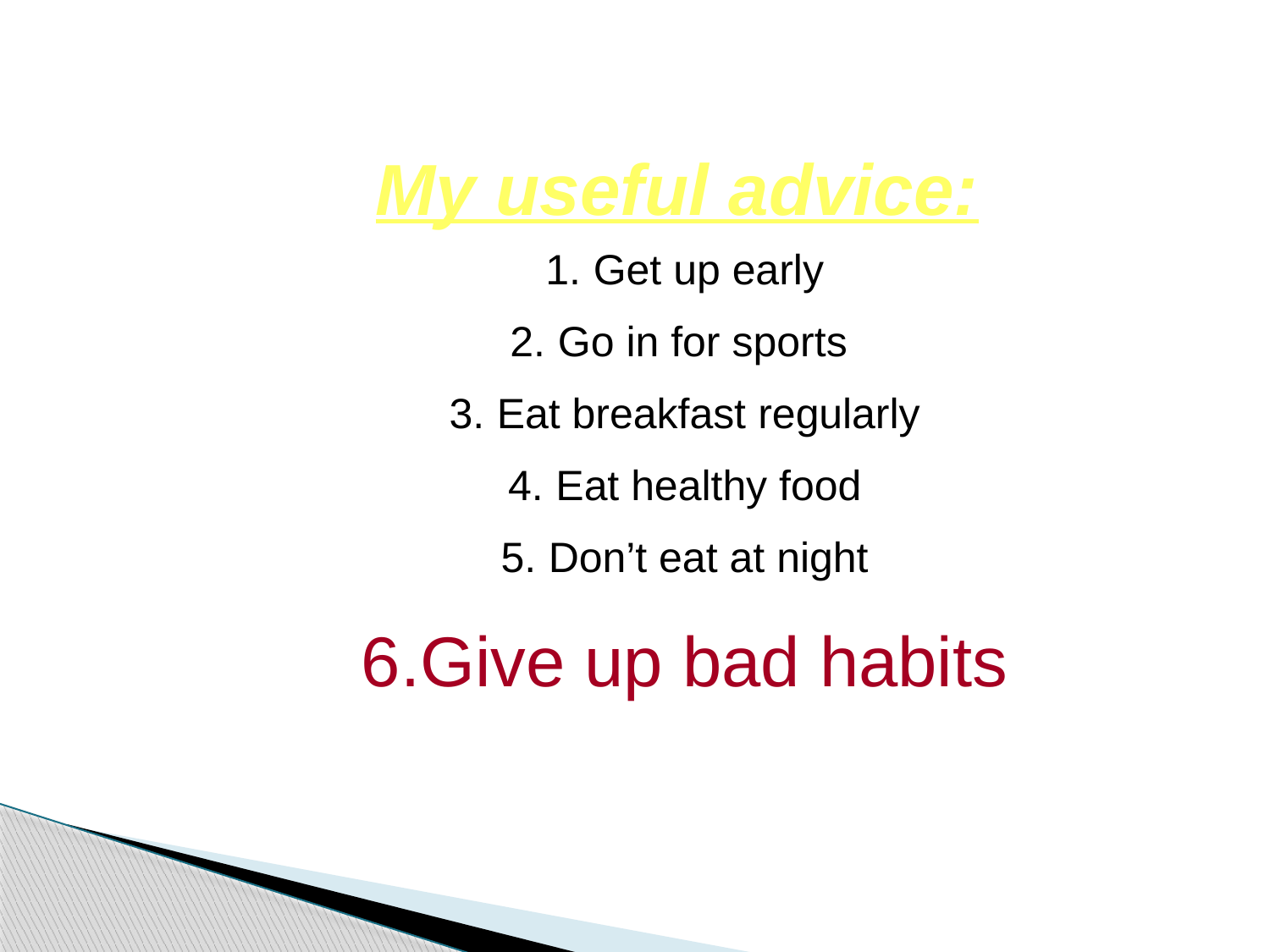

# My useful advice:
Get up early
Go in for sports
Eat breakfast regularly
Eat healthy food
Don’t eat at night
Give up bad habits